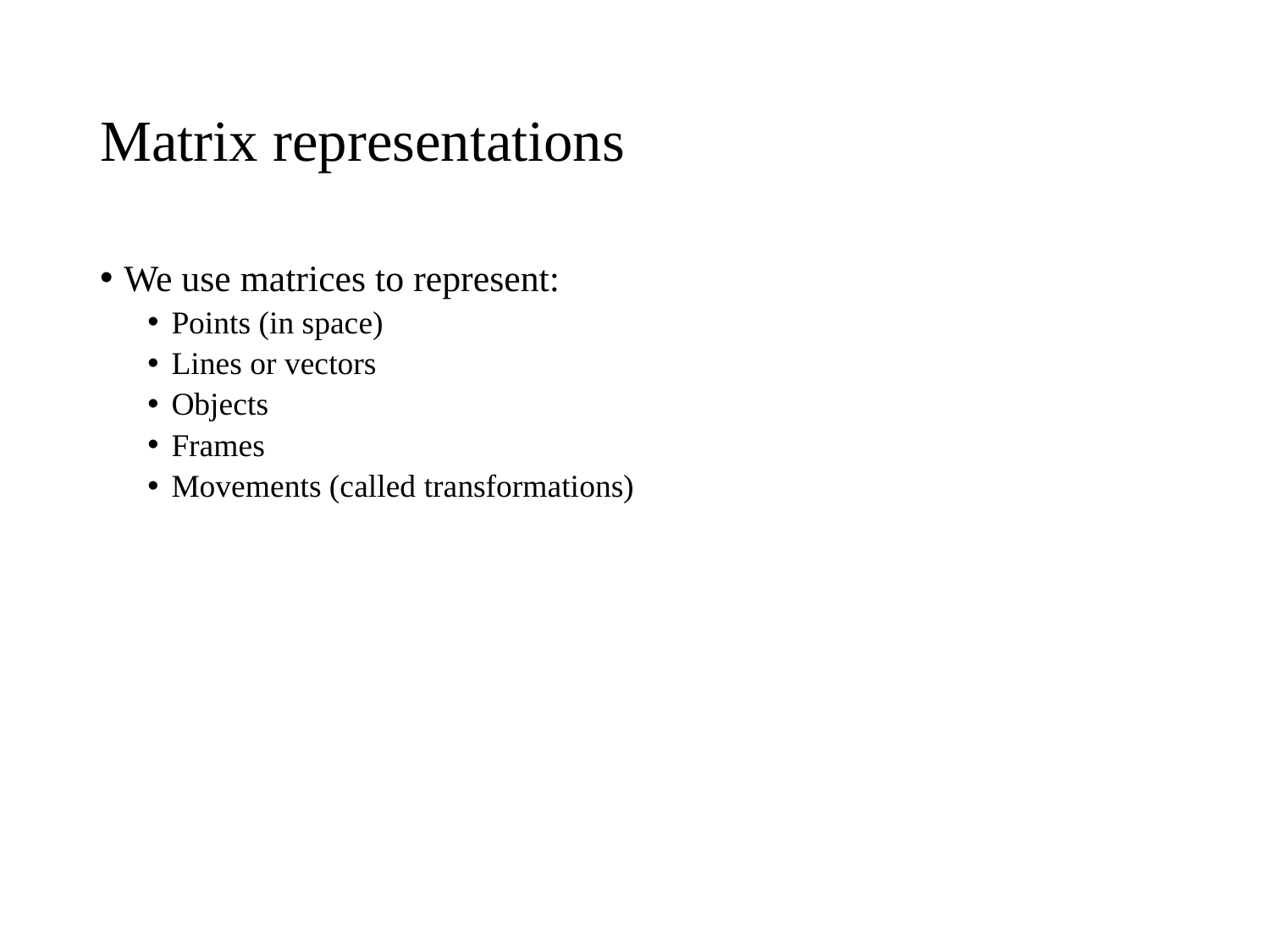

# Matrix representations
We use matrices to represent:
Points (in space)
Lines or vectors
Objects
Frames
Movements (called transformations)